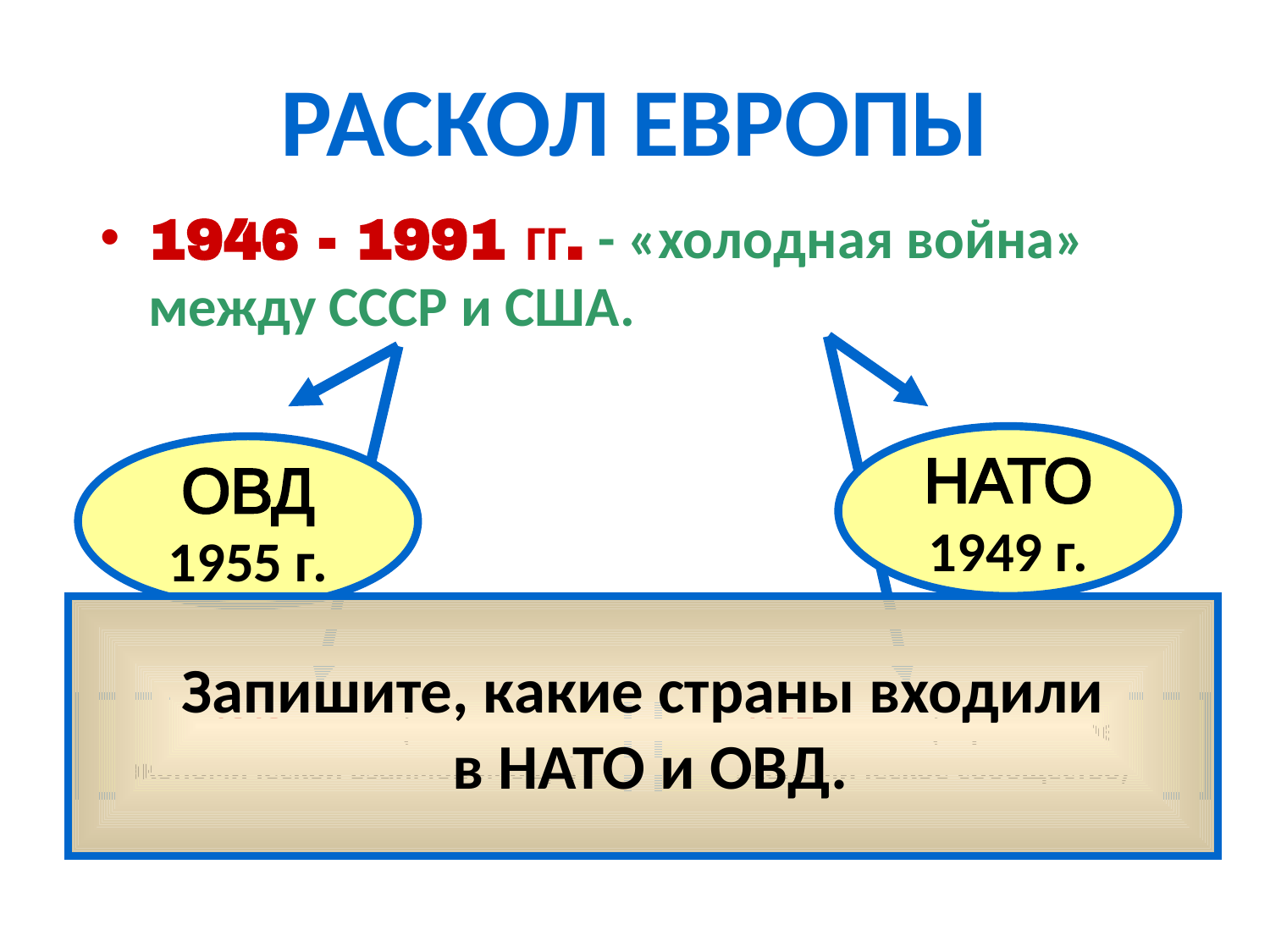

# РАСКОЛ ЕВРОПЫ
1946 - 1991 гг. - «холодная война» между СССР и США.

НАТО
1949 г.
ОВД
1955 г.
Запишите, какие страны входили
 в НАТО и ОВД.
1949 г. – СЭВ (Совет
экономической взаимопомощи)
1957 г. – ЕЭС (Европейское
экономическое сообщество)